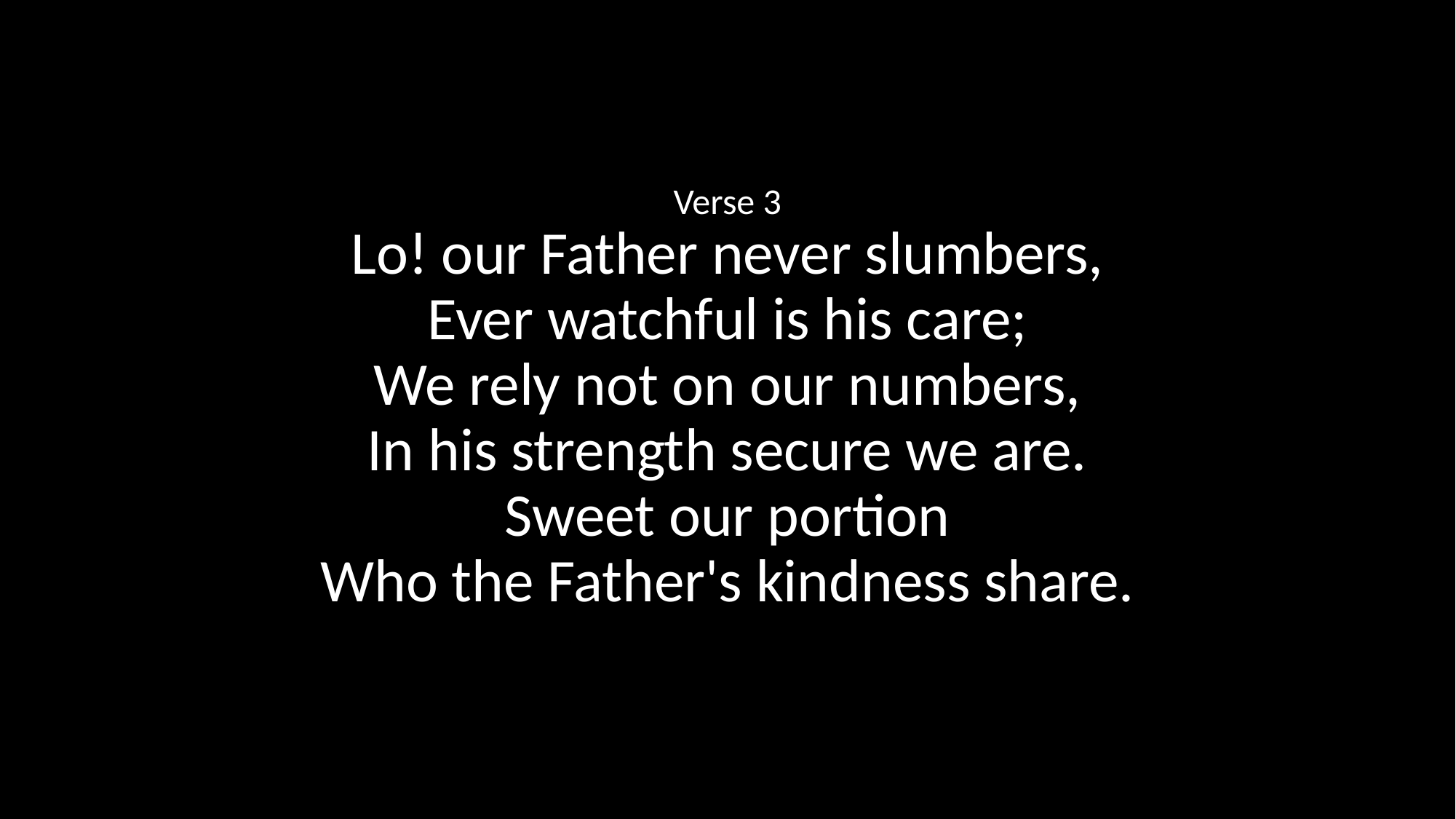

Verse 3
Lo! our Father never slumbers,
Ever watchful is his care;
We rely not on our numbers,
In his strength secure we are.
Sweet our portion
Who the Father's kindness share.